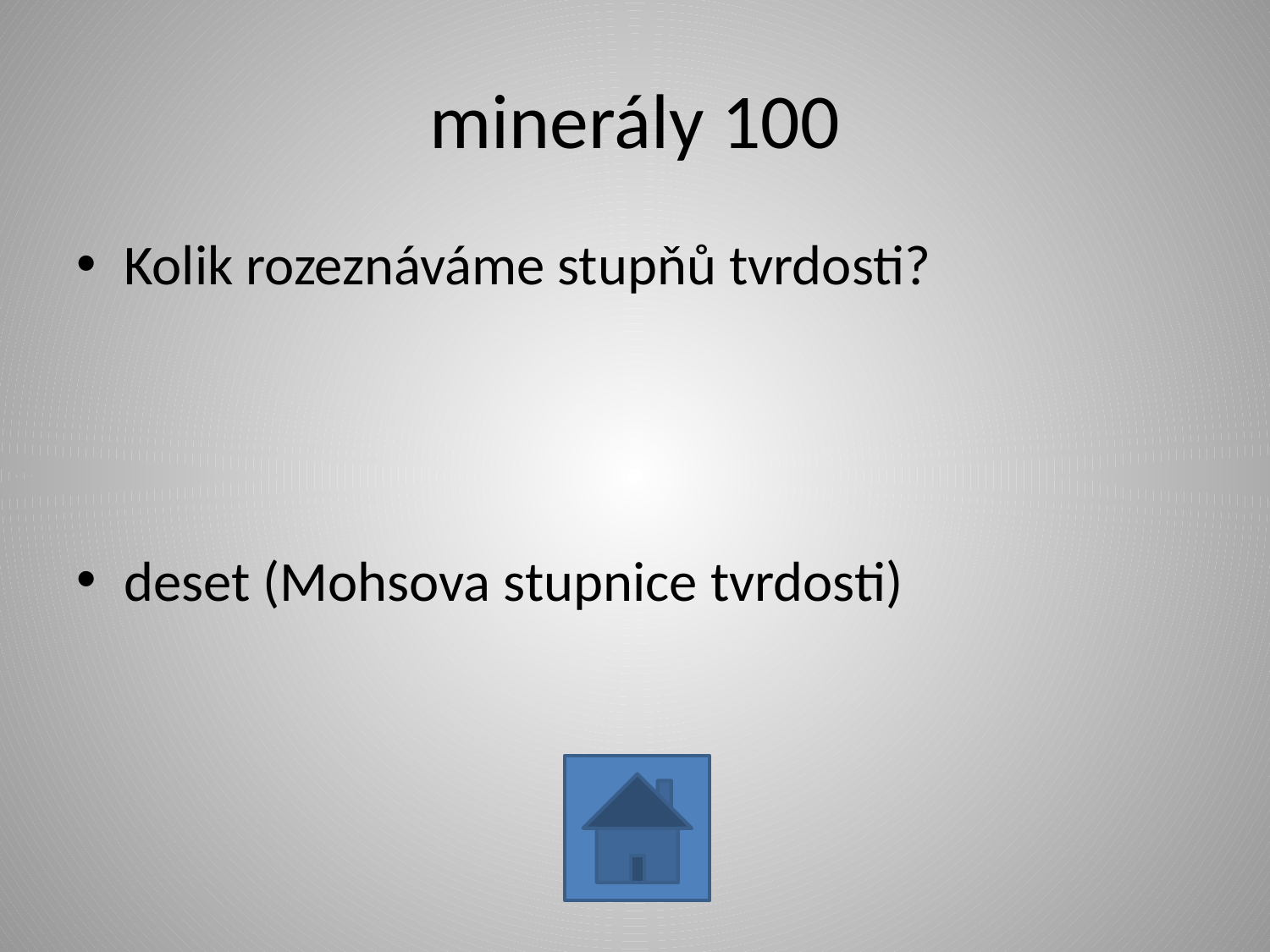

# minerály 100
Kolik rozeznáváme stupňů tvrdosti?

deset (Mohsova stupnice tvrdosti)